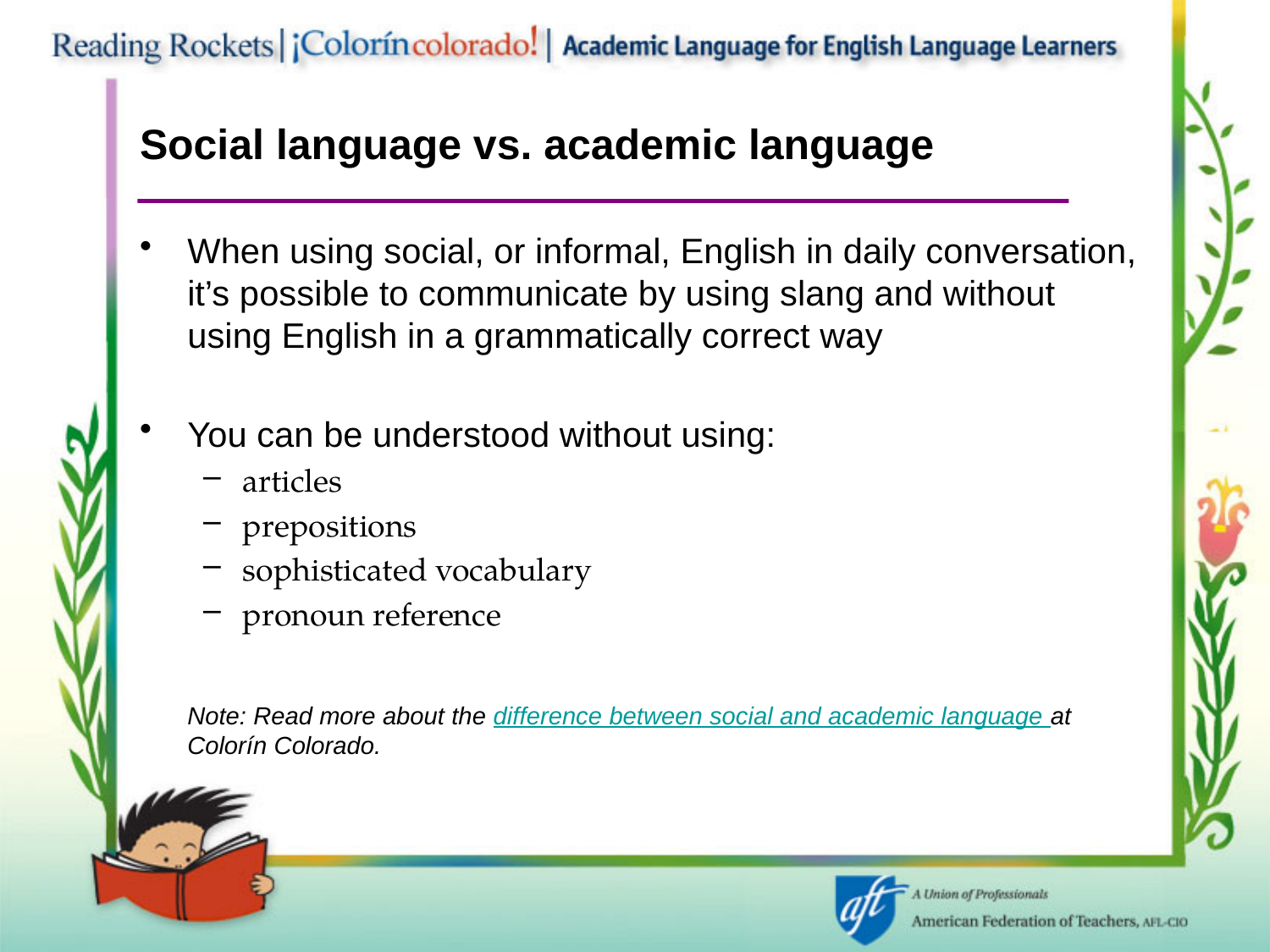

# Social language vs. academic language
When using social, or informal, English in daily conversation, it’s possible to communicate by using slang and without using English in a grammatically correct way

You can be understood without using:
articles
prepositions
sophisticated vocabulary
pronoun reference

	Note: Read more about the difference between social and academic language at Colorín Colorado.